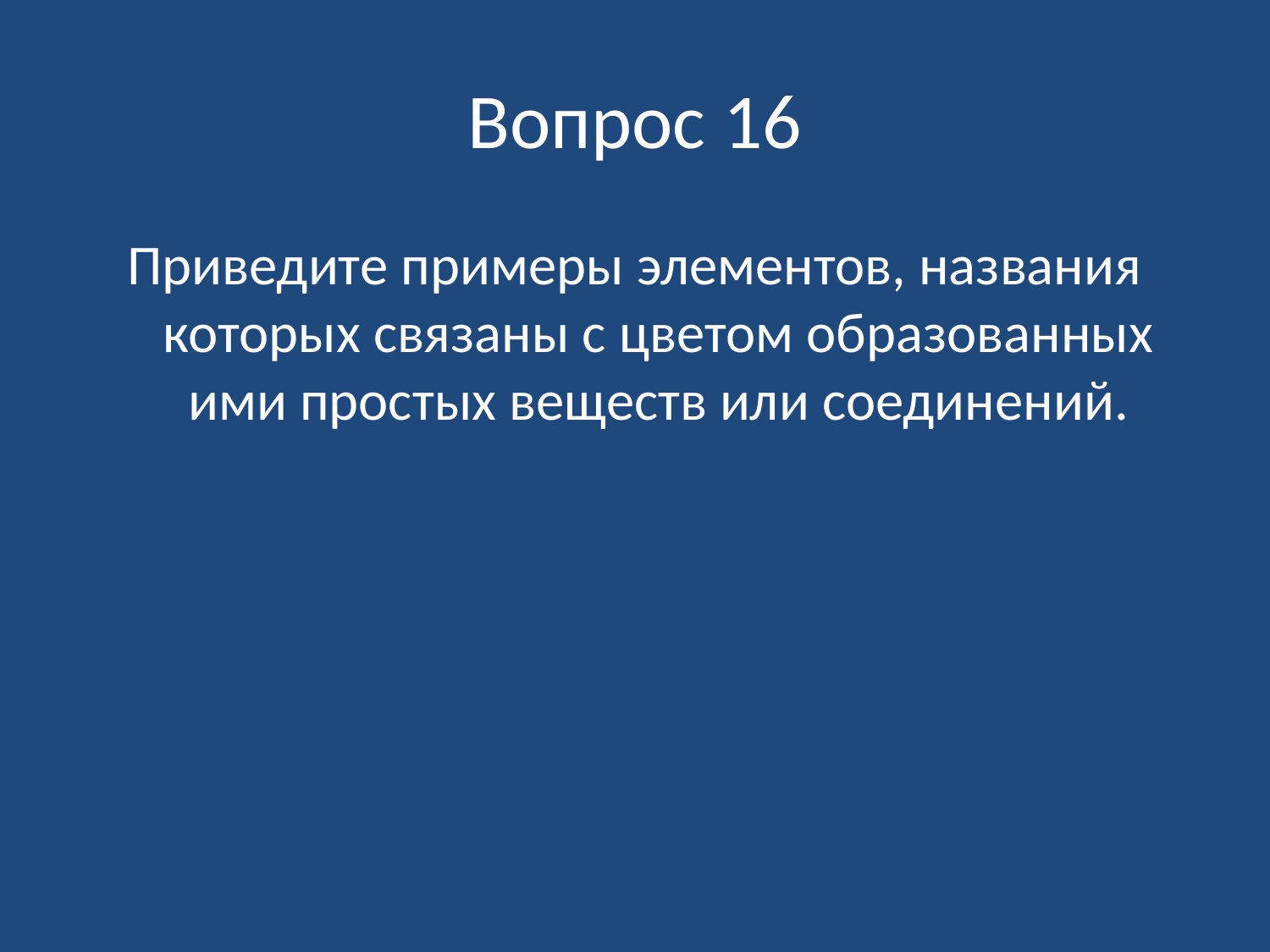

# Вопрос 16
Приведите примеры элементов, названия которых связаны с цветом образованных ими простых веществ или соединений.